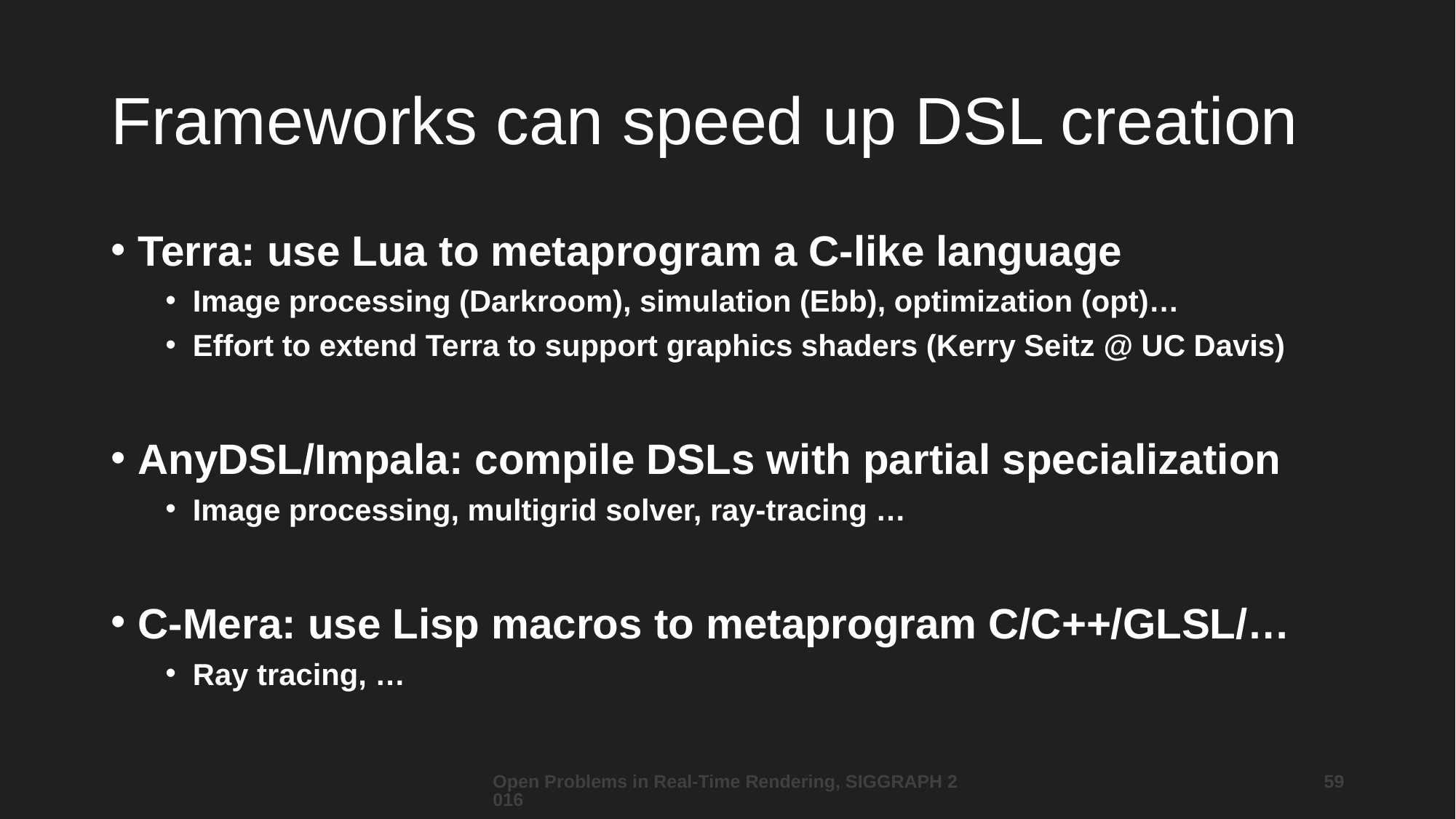

# Frameworks can speed up DSL creation
Terra: use Lua to metaprogram a C-like language
Image processing (Darkroom), simulation (Ebb), optimization (opt)…
Effort to extend Terra to support graphics shaders (Kerry Seitz @ UC Davis)

AnyDSL/Impala: compile DSLs with partial specialization
Image processing, multigrid solver, ray-tracing …

C-Mera: use Lisp macros to metaprogram C/C++/GLSL/…
Ray tracing, …
Open Problems in Real-Time Rendering, SIGGRAPH 2016
59